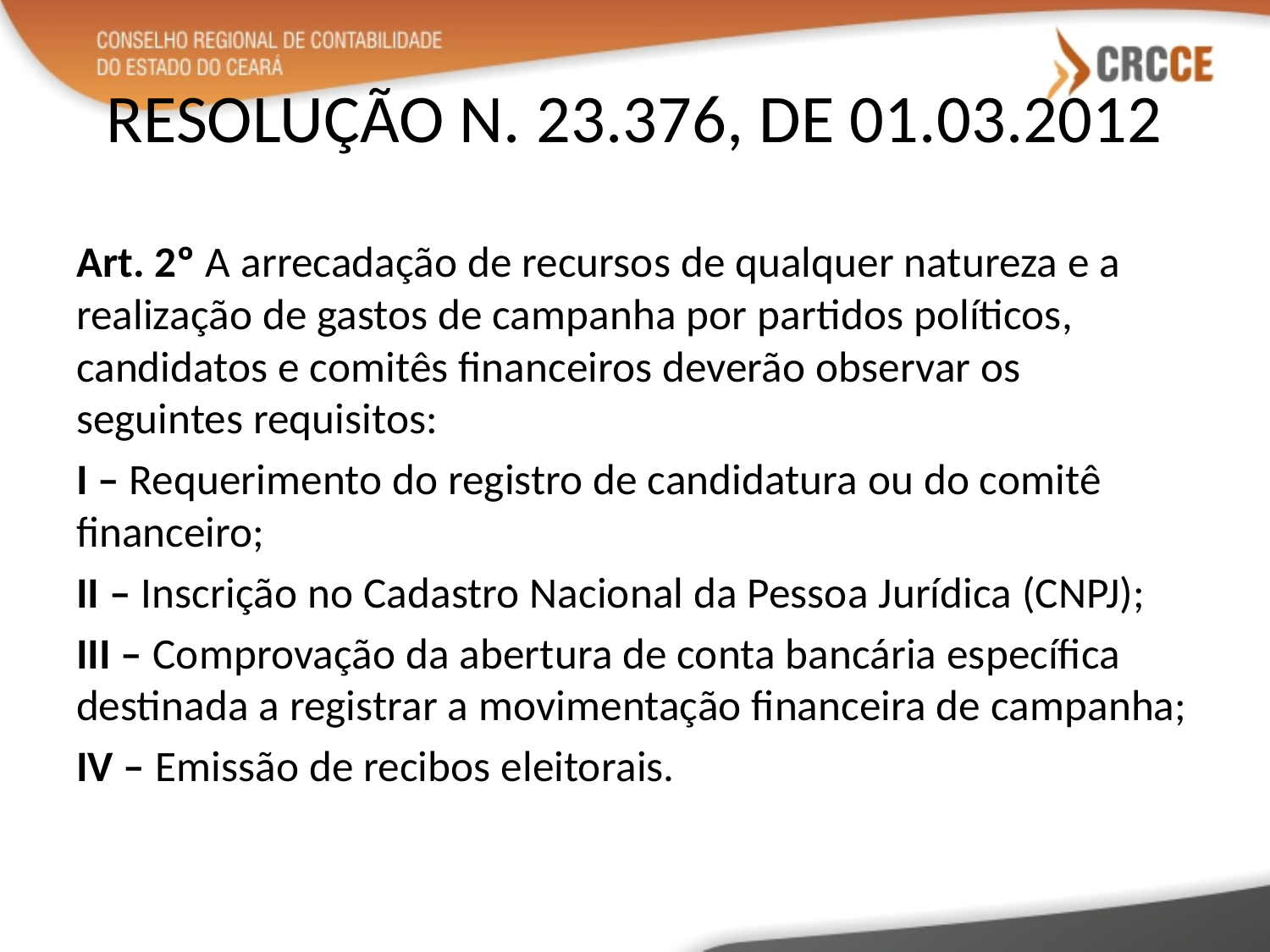

# RESOLUÇÃO N. 23.376, DE 01.03.2012
Art. 2º A arrecadação de recursos de qualquer natureza e a realização de gastos de campanha por partidos políticos, candidatos e comitês financeiros deverão observar os seguintes requisitos:
I – Requerimento do registro de candidatura ou do comitê financeiro;
II – Inscrição no Cadastro Nacional da Pessoa Jurídica (CNPJ);
III – Comprovação da abertura de conta bancária específica destinada a registrar a movimentação financeira de campanha;
IV – Emissão de recibos eleitorais.